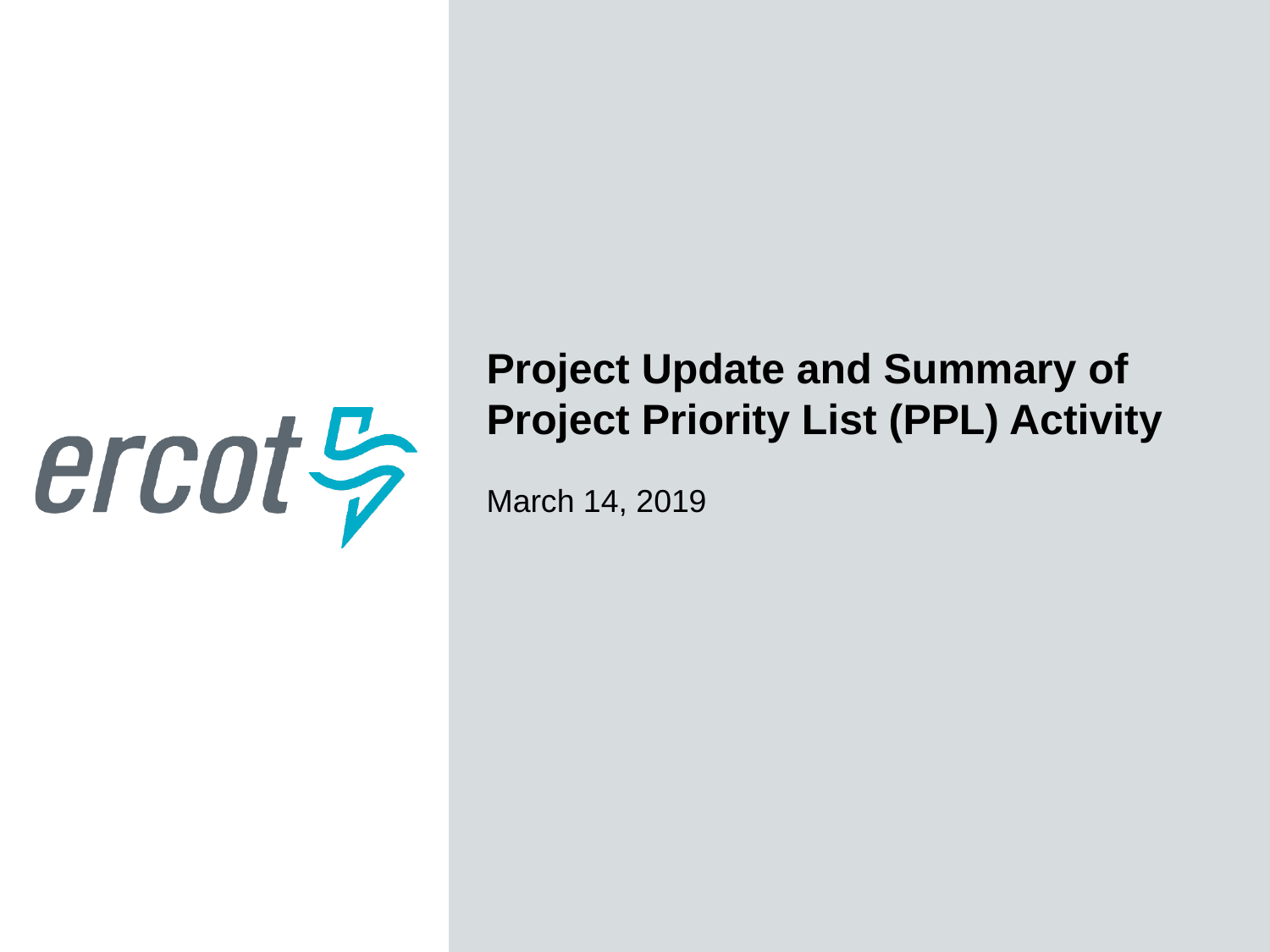

Project Update and Summary of
Project Priority List (PPL) Activity

March 14, 2019